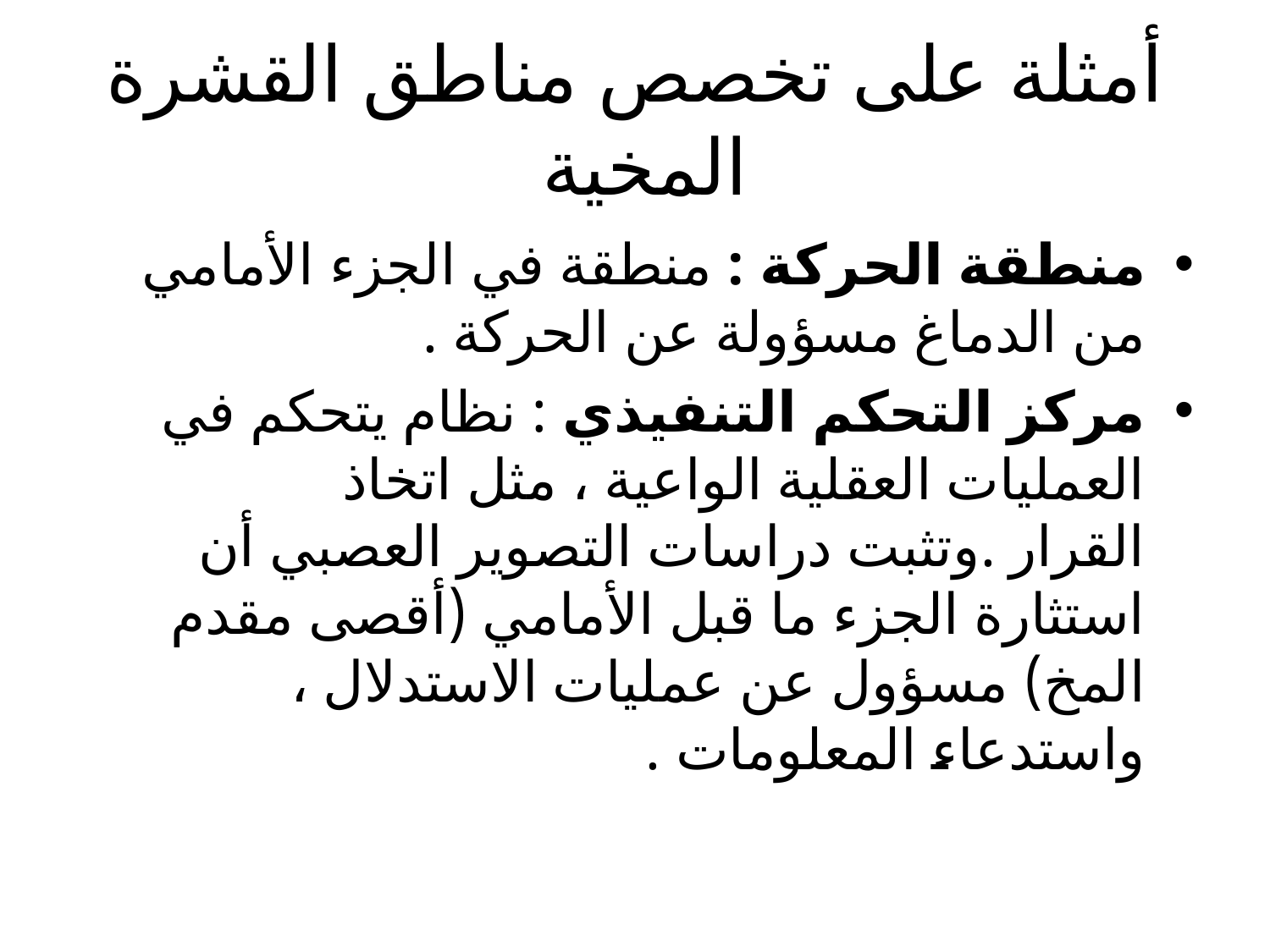

# أمثلة على تخصص مناطق القشرة المخية
منطقة الحركة : منطقة في الجزء الأمامي من الدماغ مسؤولة عن الحركة .
مركز التحكم التنفيذي : نظام يتحكم في العمليات العقلية الواعية ، مثل اتخاذ القرار .وتثبت دراسات التصوير العصبي أن استثارة الجزء ما قبل الأمامي (أقصى مقدم المخ) مسؤول عن عمليات الاستدلال ، واستدعاء المعلومات .